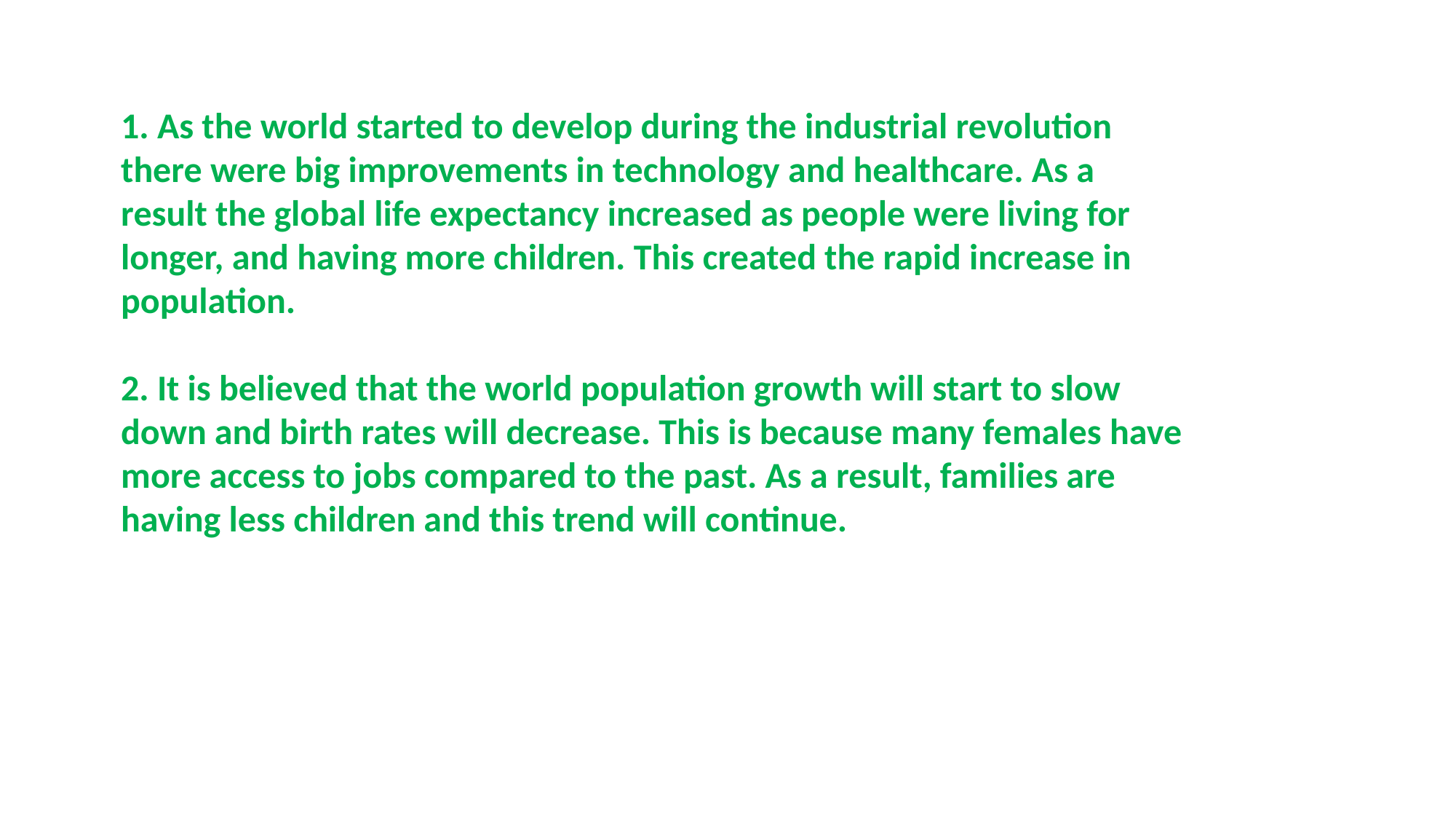

1. As the world started to develop during the industrial revolution there were big improvements in technology and healthcare. As a result the global life expectancy increased as people were living for longer, and having more children. This created the rapid increase in population.

2. It is believed that the world population growth will start to slow down and birth rates will decrease. This is because many females have more access to jobs compared to the past. As a result, families are having less children and this trend will continue.